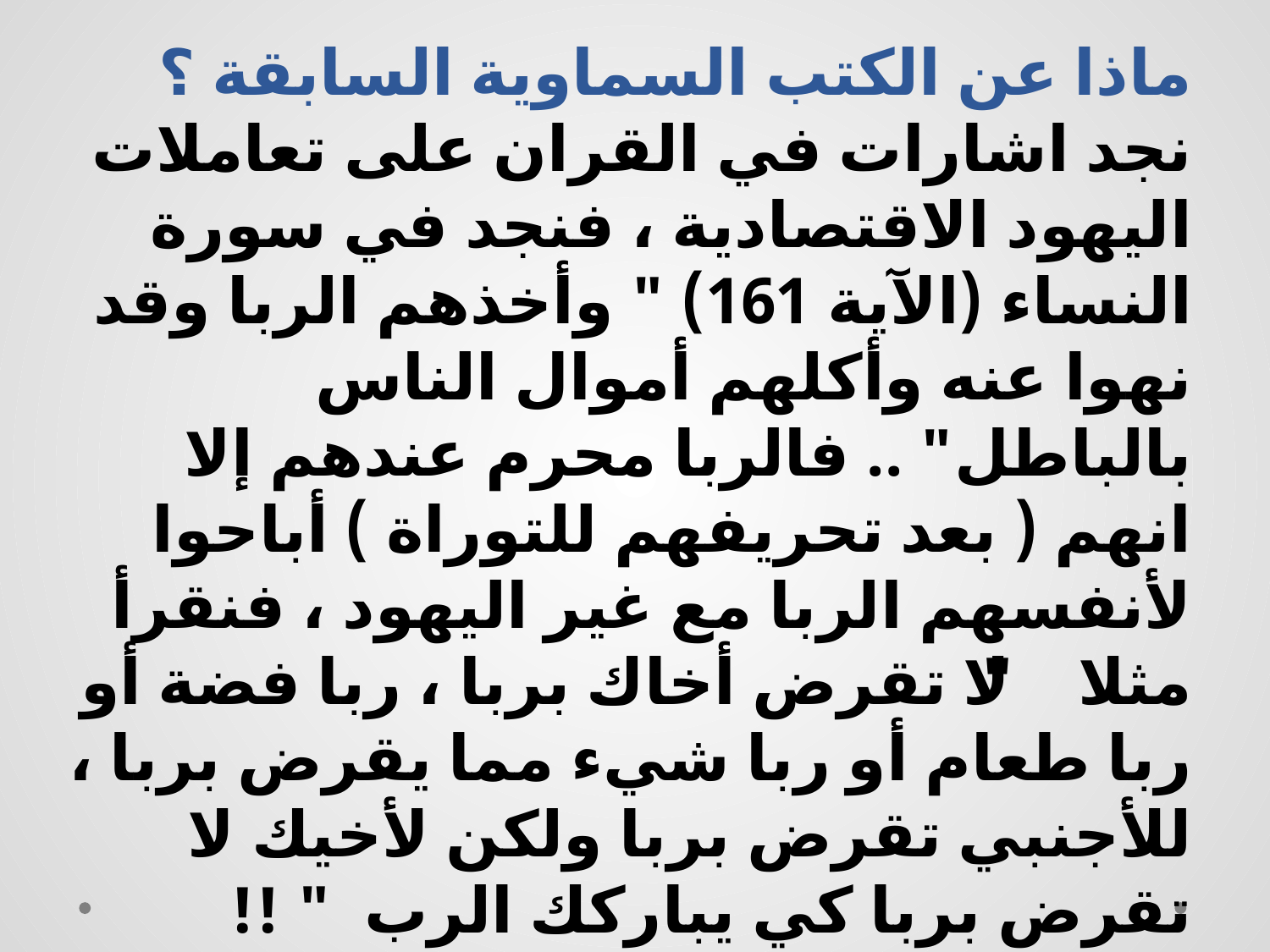

ماذا عن الكتب السماوية السابقة ؟
نجد اشارات في القران على تعاملات اليهود الاقتصادية ، فنجد في سورة النساء (الآية 161) " وأخذهم الربا وقد نهوا عنه وأكلهم أموال الناس بالباطل" .. فالربا محرم عندهم إلا انهم ( بعد تحريفهم للتوراة ) أباحوا لأنفسهم الربا مع غير اليهود ، فنقرأ مثلا " لا تقرض أخاك بربا ، ربا فضة أو ربا طعام أو ربا شيء مما يقرض بربا ، للأجنبي تقرض بربا ولكن لأخيك لا تقرض بربا كي يباركك الرب  " !!
فهـل بعد التحريف ، يمكن للتوراة أن تكون المنهج العالمي الذي يحتكم الناس إليه ؟!!